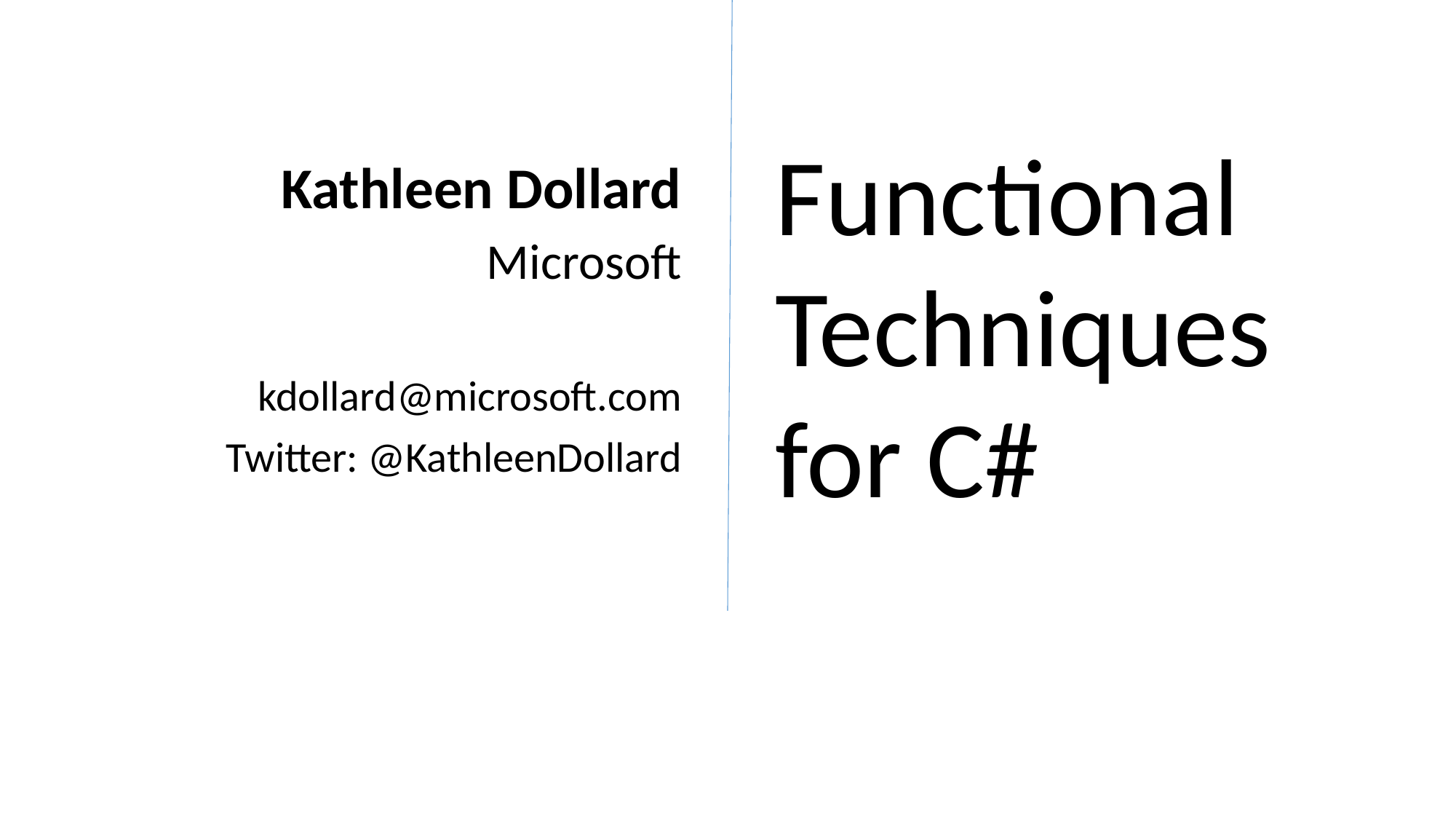

Functional Techniques for C#
Kathleen Dollard
Microsoft

kdollard@microsoft.com
Twitter: @KathleenDollard